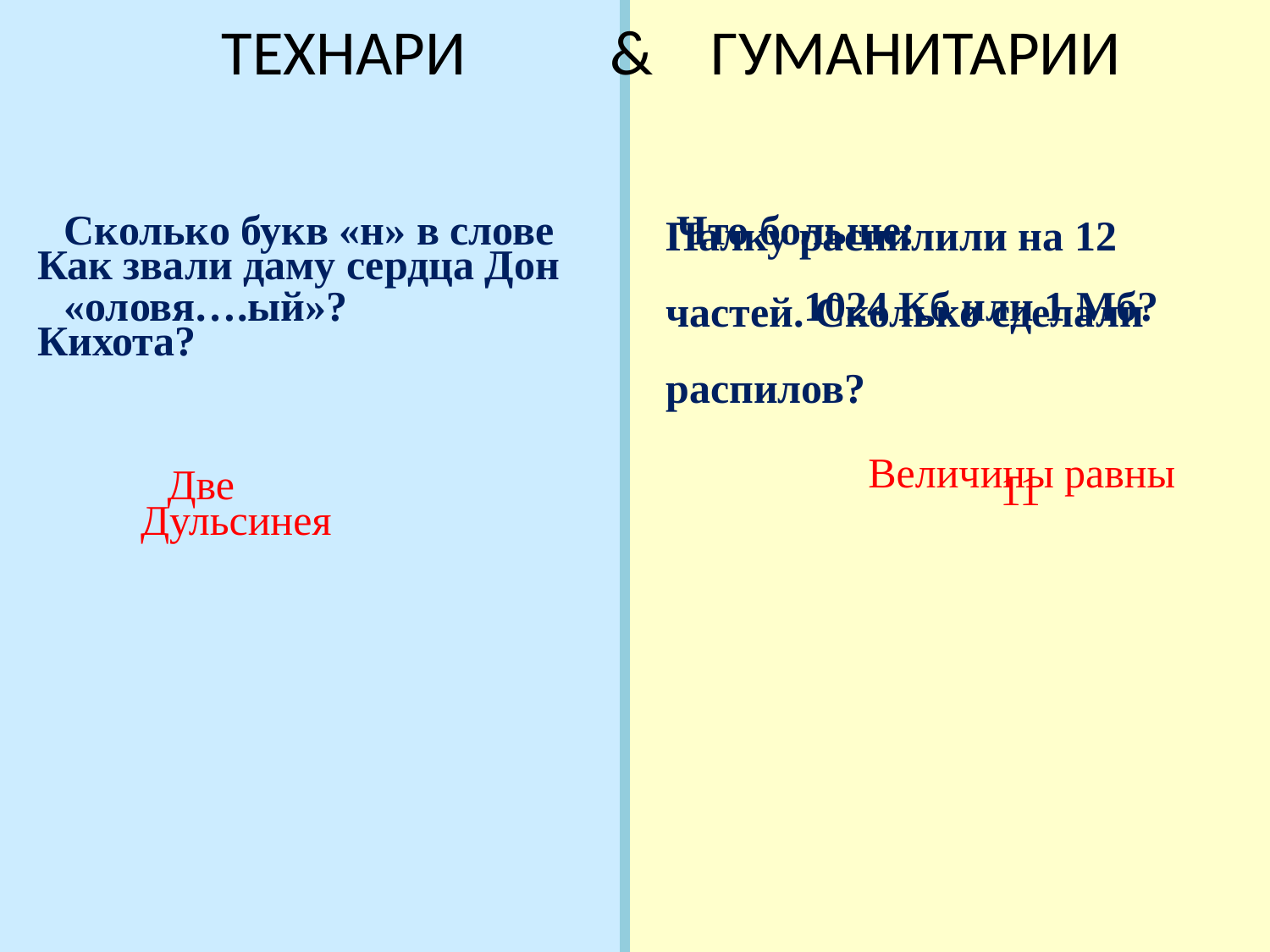

ТЕХНАРИ          &    ГУМАНИТАРИИ
Сколько букв «н» в слове «оловя….ый»?
Что больше:
            1024 Кб или 1 Мб?
Палку распилили на 12 частей. Сколько сделали распилов?
Как звали даму сердца Дон Кихота?
Величины равны
Две
11
Дульсинея